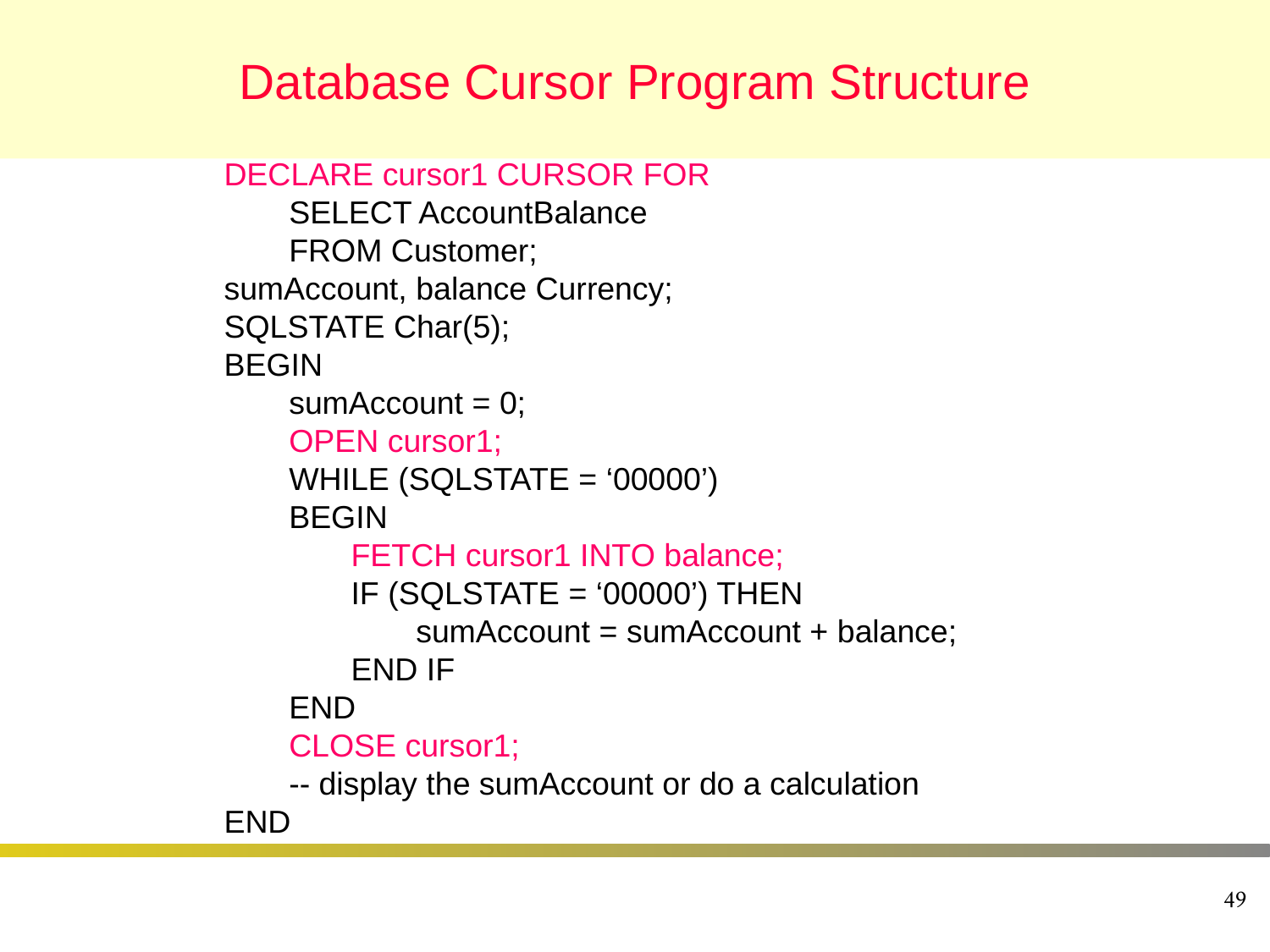

# Database Cursor Program Structure
DECLARE cursor1 CURSOR FOR
	SELECT AccountBalance
	FROM Customer;
sumAccount, balance Currency;
SQLSTATE Char(5);
BEGIN
	sumAccount = 0;
	OPEN cursor1;
	WHILE (SQLSTATE = ‘00000’)
	BEGIN
		FETCH cursor1 INTO balance;
		IF (SQLSTATE = ‘00000’) THEN
			sumAccount = sumAccount + balance;
		END IF
	END
	CLOSE cursor1;
	-- display the sumAccount or do a calculation
END
49